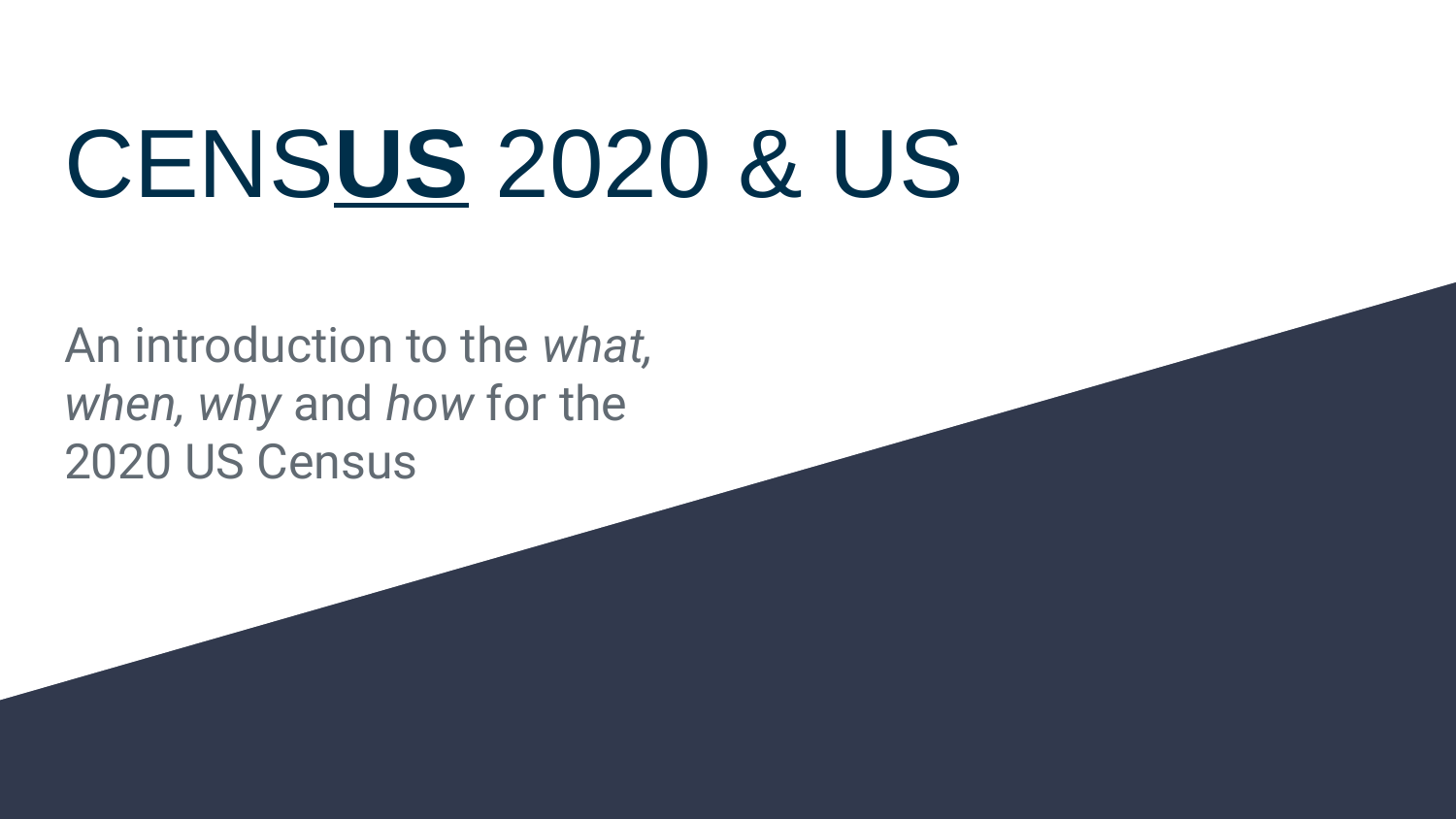

# CENSUS 2020 & US
An introduction to the what, when, why and how for the 2020 US Census